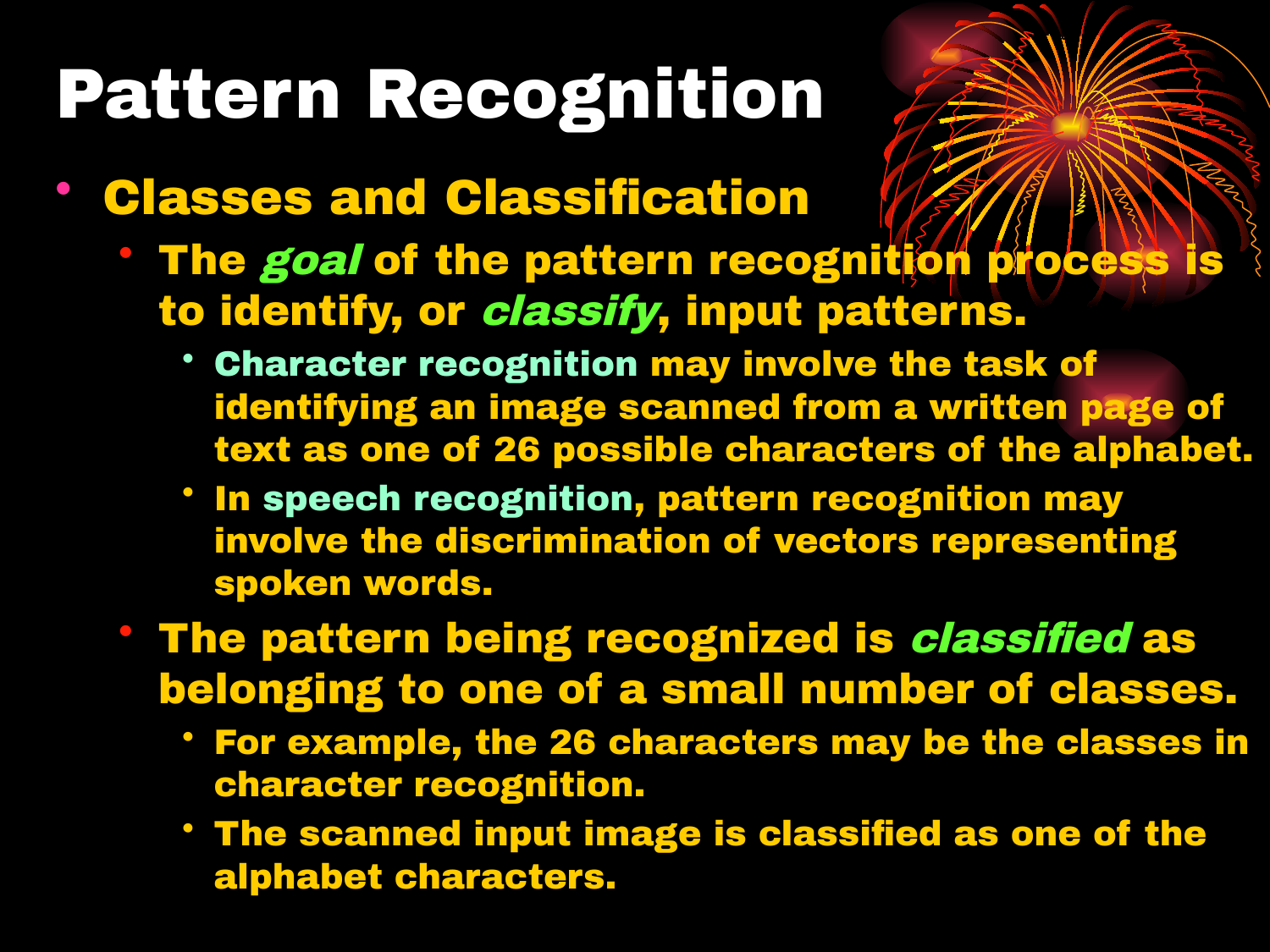

# Pattern Recognition
Classes and Classification
The goal of the pattern recognition process is to identify, or classify, input patterns.
Character recognition may involve the task of identifying an image scanned from a written page of text as one of 26 possible characters of the alphabet.
In speech recognition, pattern recognition may involve the discrimination of vectors representing spoken words.
The pattern being recognized is classified as belonging to one of a small number of classes.
For example, the 26 characters may be the classes in character recognition.
The scanned input image is classified as one of the alphabet characters.